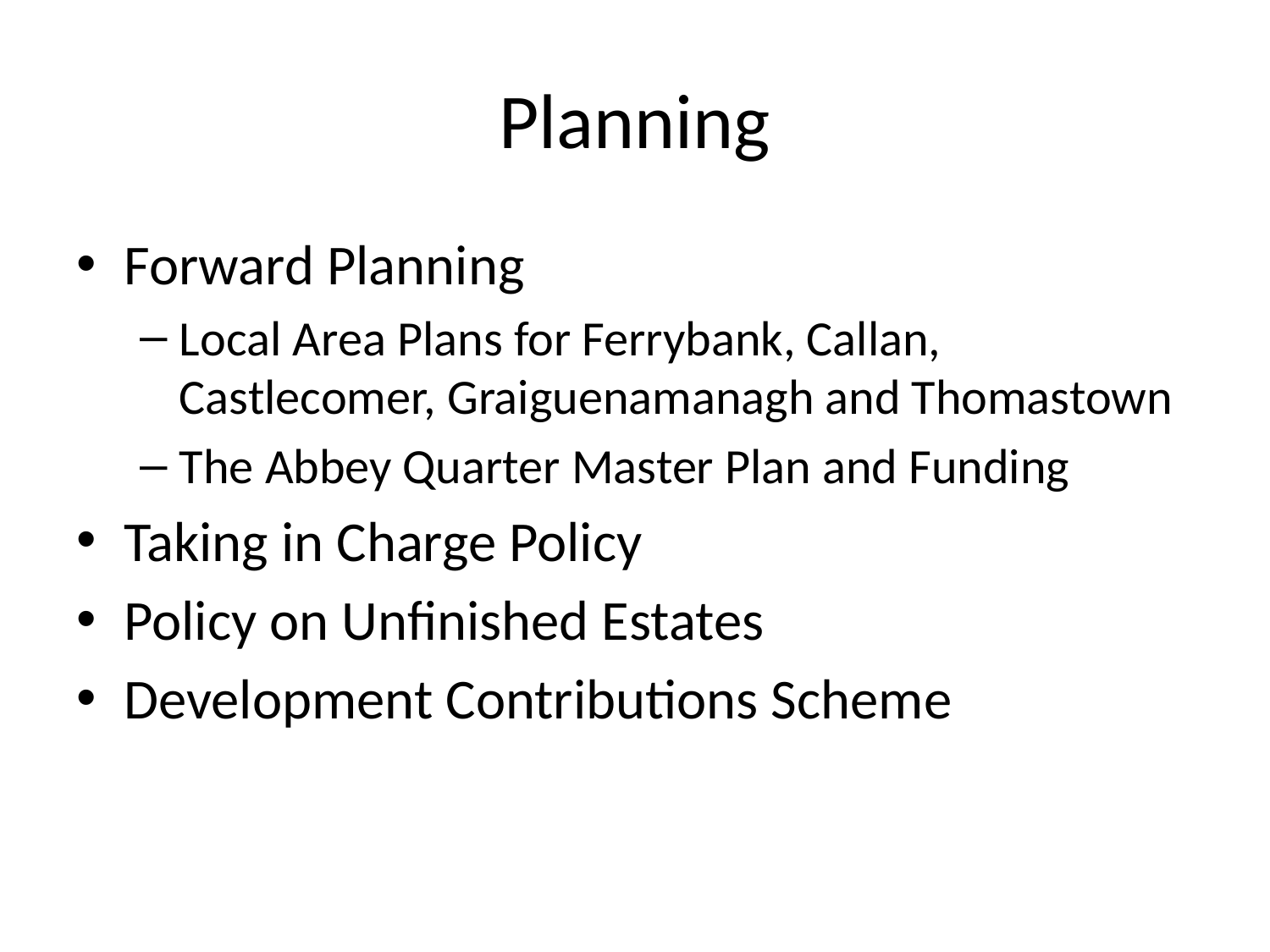

# Planning
Forward Planning
Local Area Plans for Ferrybank, Callan, Castlecomer, Graiguenamanagh and Thomastown
The Abbey Quarter Master Plan and Funding
Taking in Charge Policy
Policy on Unfinished Estates
Development Contributions Scheme